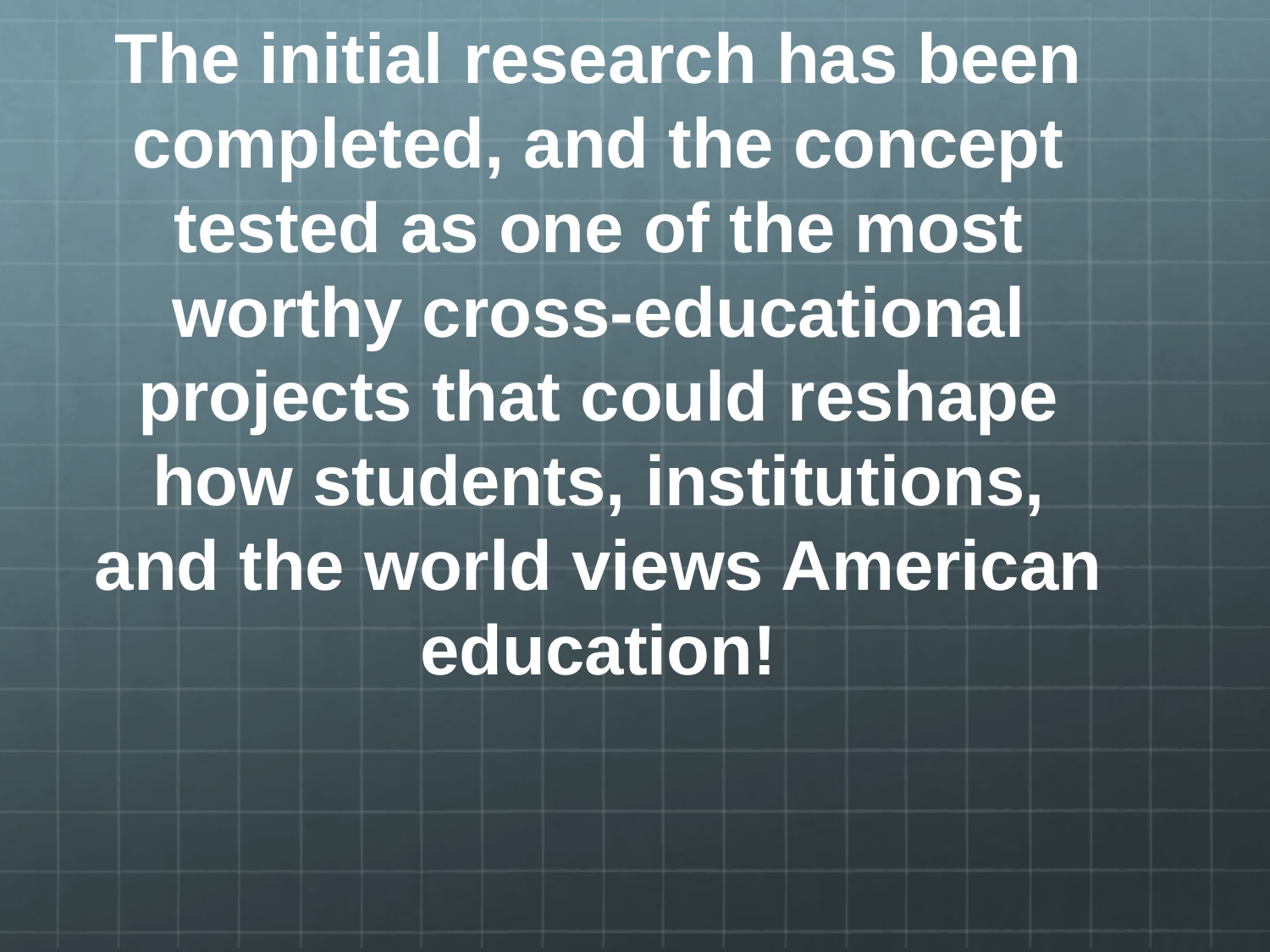

# The initial research has been completed, and the concept tested as one of the most worthy cross-educational projects that could reshape how students, institutions, and the world views American education!